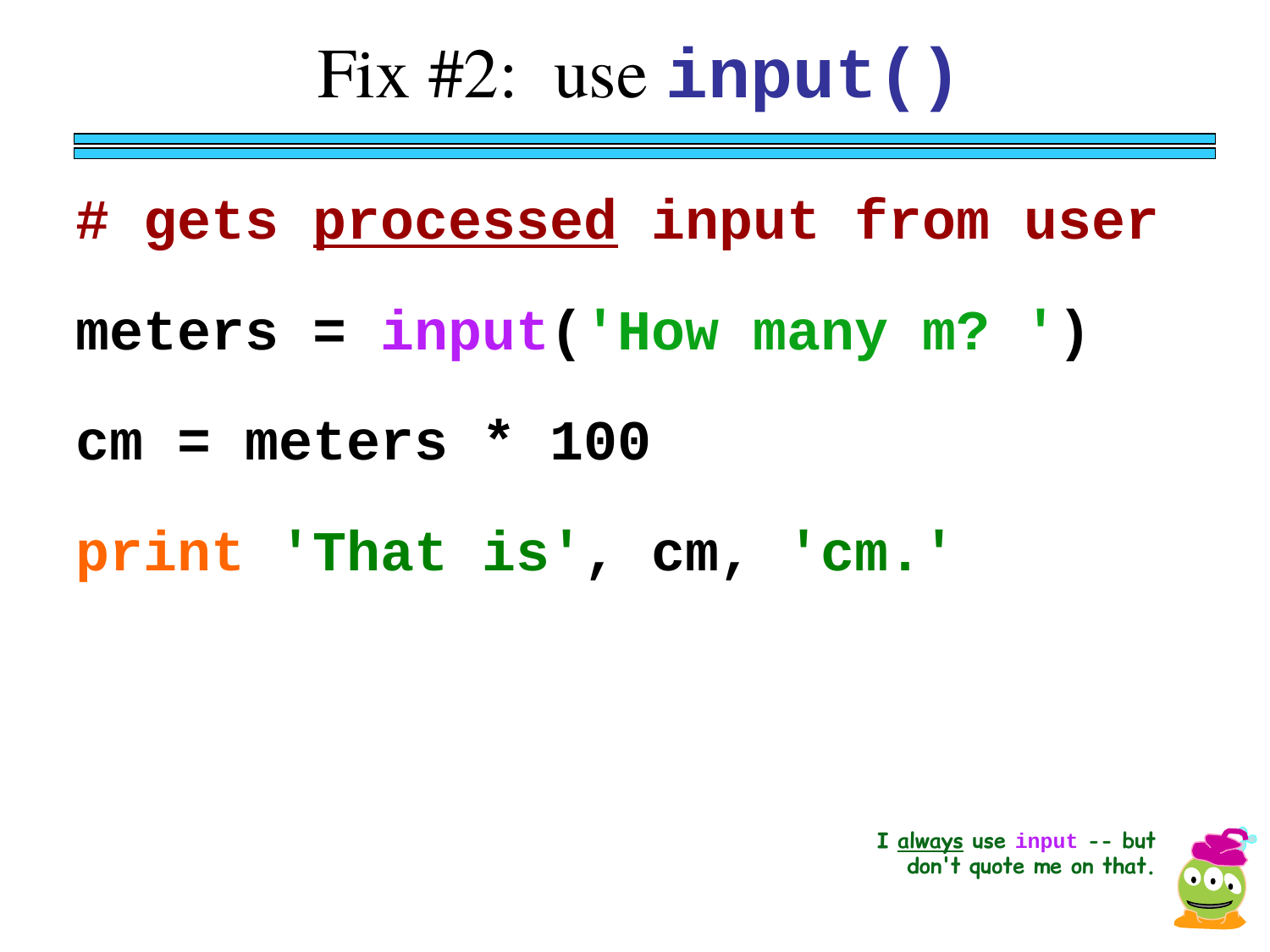

Fix #2:  use input()

# gets processed input from user

meters = input('How many m? ')

cm = meters * 100

print 'That is', cm, 'cm.'
I always use input -- but don't quote me on that.